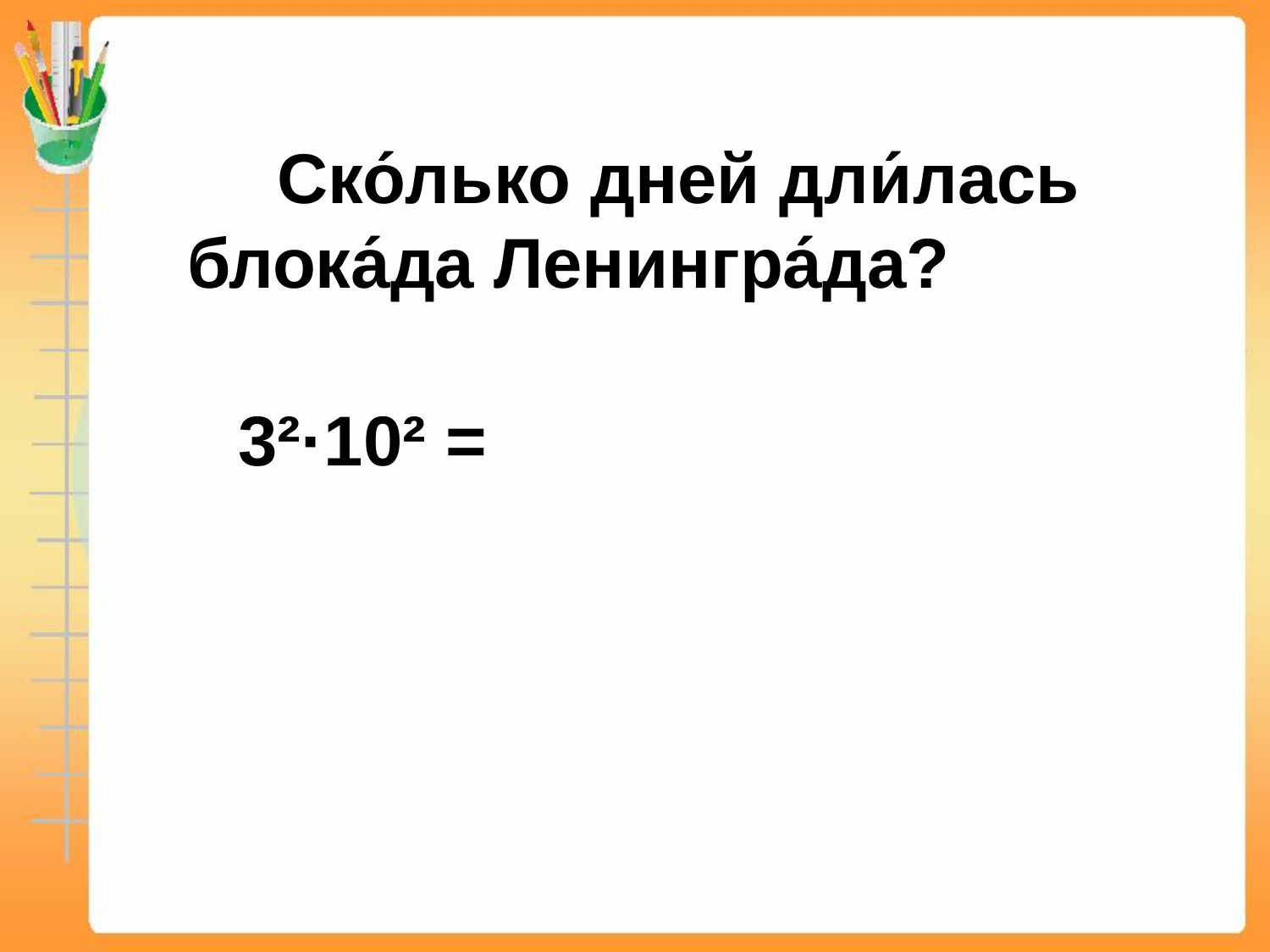

Ско́лько дней дли́лась блока́да Ленингра́да?

     3²·10² =